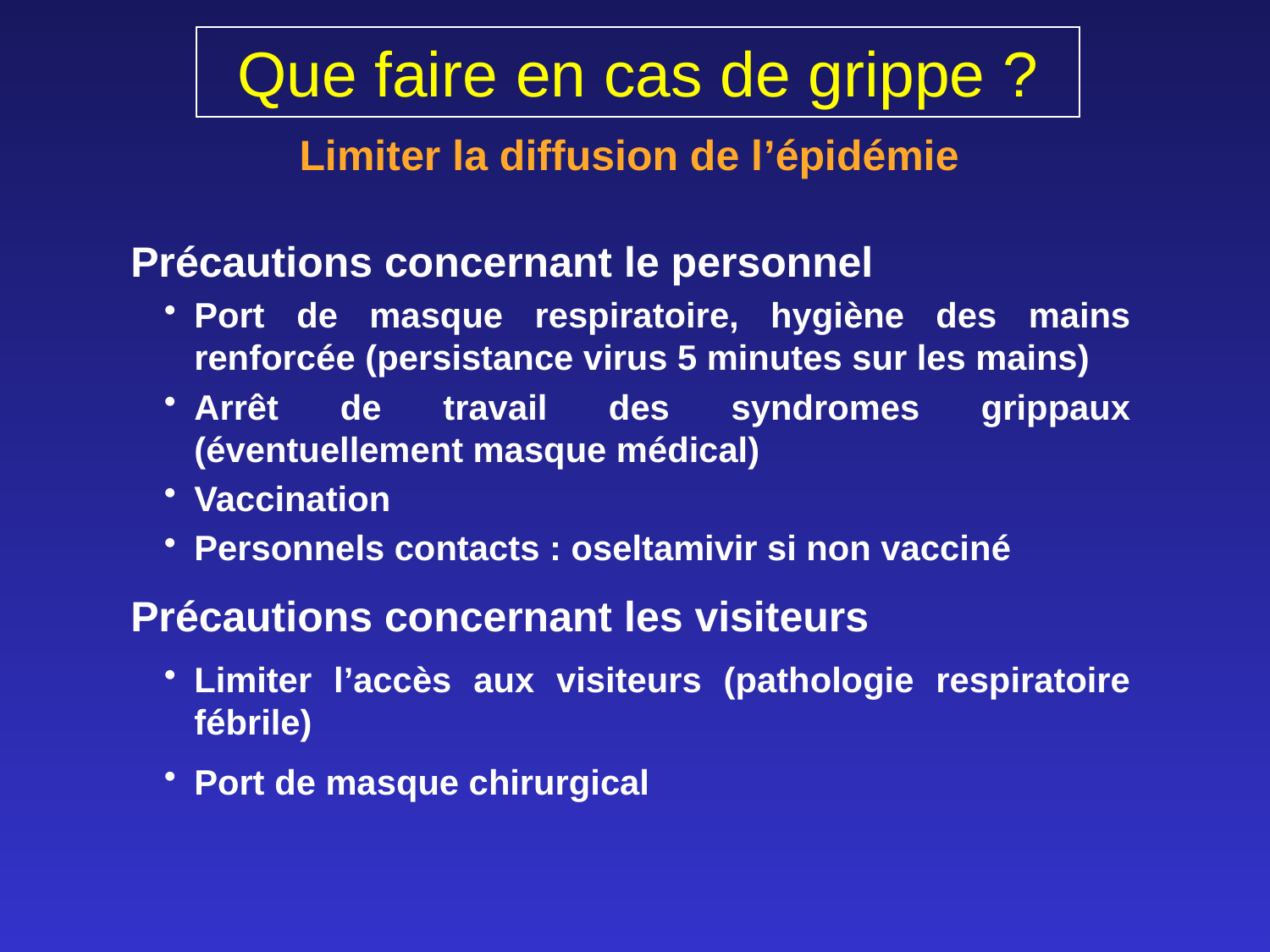

# Que faire en cas de grippe ?
Limiter la diffusion de l’épidémie
Précautions concernant le personnel
Port de masque respiratoire, hygiène des mains renforcée (persistance virus 5 minutes sur les mains)
Arrêt de travail des syndromes grippaux (éventuellement masque médical)
Vaccination
Personnels contacts : oseltamivir si non vacciné
Précautions concernant les visiteurs
Limiter l’accès aux visiteurs (pathologie respiratoire fébrile)
Port de masque chirurgical